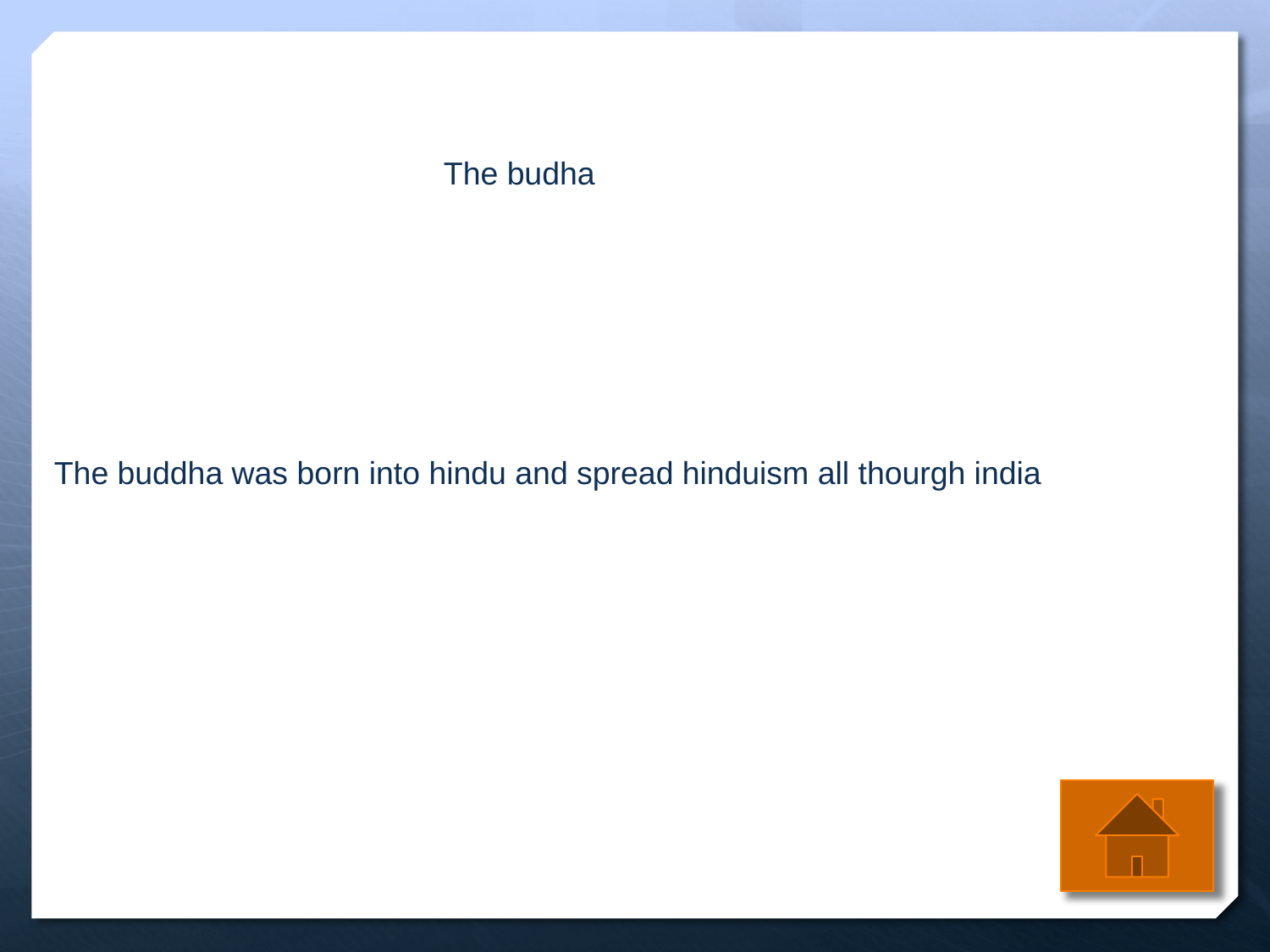

The budha
The buddha was born into hindu and spread hinduism all thourgh india